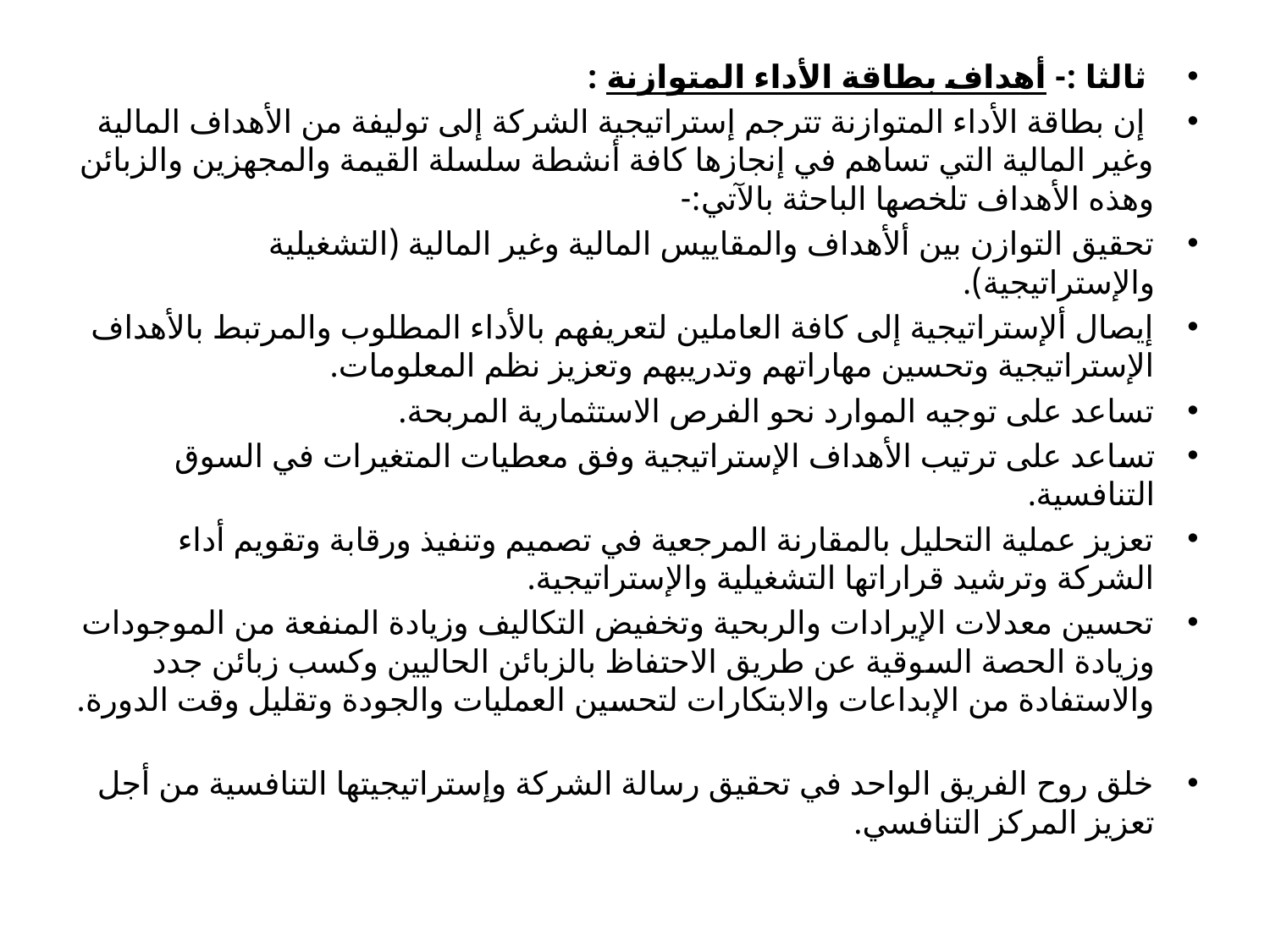

#
 ثالثا :- أهداف بطاقة الأداء المتوازنة :
 إن بطاقة الأداء المتوازنة تترجم إستراتيجية الشركة إلى توليفة من الأهداف المالية وغير المالية التي تساهم في إنجازها كافة أنشطة سلسلة القيمة والمجهزين والزبائن وهذه الأهداف تلخصها الباحثة بالآتي:-
تحقيق التوازن بين ألأهداف والمقاييس المالية وغير المالية (التشغيلية والإستراتيجية).
إيصال ألإستراتيجية إلى كافة العاملين لتعريفهم بالأداء المطلوب والمرتبط بالأهداف الإستراتيجية وتحسين مهاراتهم وتدريبهم وتعزيز نظم المعلومات.
تساعد على توجيه الموارد نحو الفرص الاستثمارية المربحة.
تساعد على ترتيب الأهداف الإستراتيجية وفق معطيات المتغيرات في السوق التنافسية.
تعزيز عملية التحليل بالمقارنة المرجعية في تصميم وتنفيذ ورقابة وتقويم أداء الشركة وترشيد قراراتها التشغيلية والإستراتيجية.
تحسين معدلات الإيرادات والربحية وتخفيض التكاليف وزيادة المنفعة من الموجودات وزيادة الحصة السوقية عن طريق الاحتفاظ بالزبائن الحاليين وكسب زبائن جدد والاستفادة من الإبداعات والابتكارات لتحسين العمليات والجودة وتقليل وقت الدورة.
خلق روح الفريق الواحد في تحقيق رسالة الشركة وإستراتيجيتها التنافسية من أجل تعزيز المركز التنافسي.